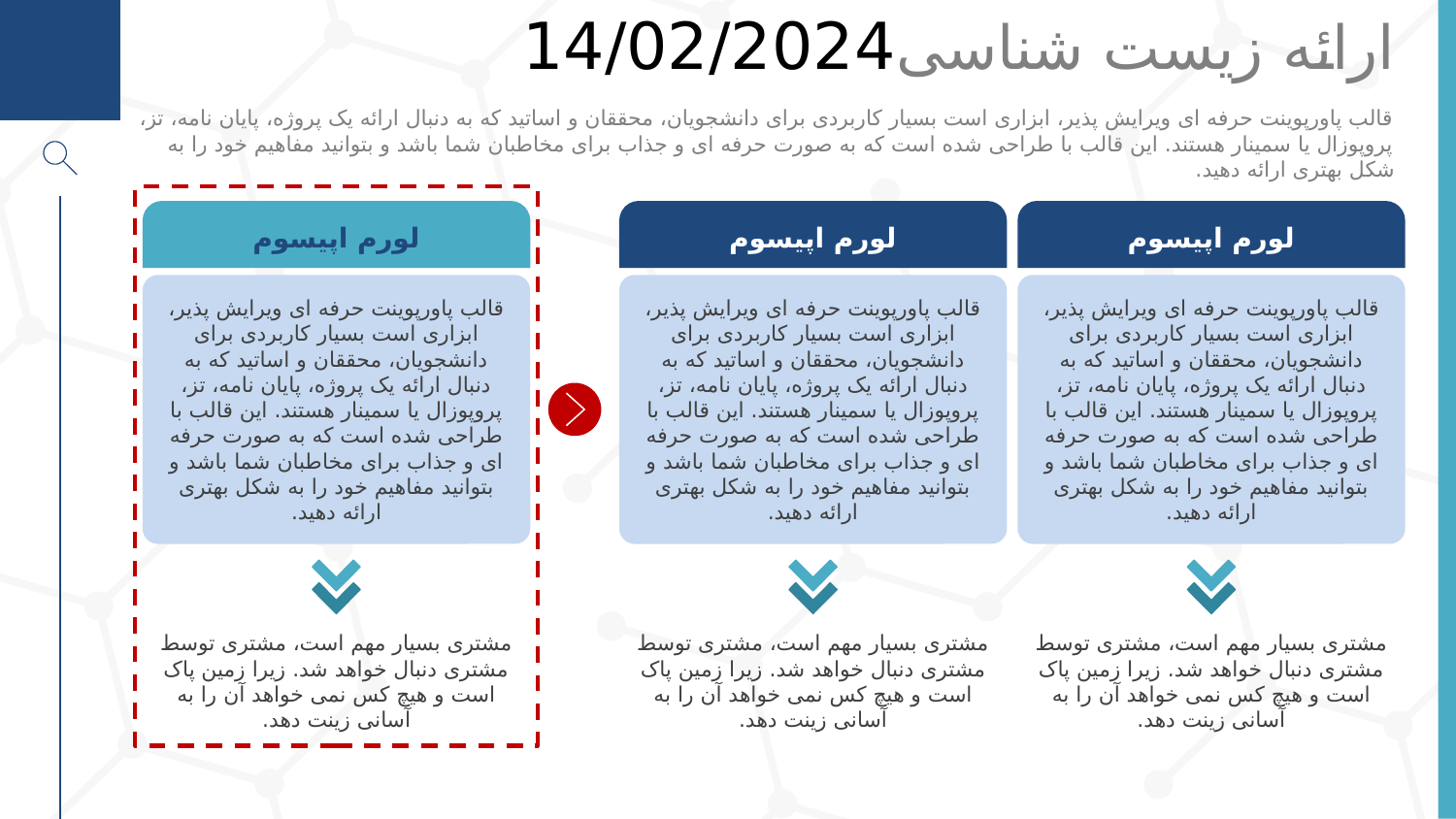

ارائه زیست شناسی14/02/2024

قالب پاورپوینت حرفه ای ویرایش پذیر، ابزاری است بسیار کاربردی برای دانشجویان، محققان و اساتید که به دنبال ارائه یک پروژه، پایان نامه، تز، پروپوزال یا سمینار هستند. این قالب با طراحی شده است که به صورت حرفه ای و جذاب برای مخاطبان شما باشد و بتوانید مفاهیم خود را به شکل بهتری ارائه دهید.

لورم اپیسوم
لورم اپیسوم
لورم اپیسوم
قالب پاورپوینت حرفه ای ویرایش پذیر، ابزاری است بسیار کاربردی برای دانشجویان، محققان و اساتید که به دنبال ارائه یک پروژه، پایان نامه، تز، پروپوزال یا سمینار هستند. این قالب با طراحی شده است که به صورت حرفه ای و جذاب برای مخاطبان شما باشد و بتوانید مفاهیم خود را به شکل بهتری ارائه دهید.
قالب پاورپوینت حرفه ای ویرایش پذیر، ابزاری است بسیار کاربردی برای دانشجویان، محققان و اساتید که به دنبال ارائه یک پروژه، پایان نامه، تز، پروپوزال یا سمینار هستند. این قالب با طراحی شده است که به صورت حرفه ای و جذاب برای مخاطبان شما باشد و بتوانید مفاهیم خود را به شکل بهتری ارائه دهید.
قالب پاورپوینت حرفه ای ویرایش پذیر، ابزاری است بسیار کاربردی برای دانشجویان، محققان و اساتید که به دنبال ارائه یک پروژه، پایان نامه، تز، پروپوزال یا سمینار هستند. این قالب با طراحی شده است که به صورت حرفه ای و جذاب برای مخاطبان شما باشد و بتوانید مفاهیم خود را به شکل بهتری ارائه دهید.

مشتری بسیار مهم است، مشتری توسط مشتری دنبال خواهد شد. زیرا زمین پاک است و هیچ کس نمی خواهد آن را به آسانی زینت دهد.
مشتری بسیار مهم است، مشتری توسط مشتری دنبال خواهد شد. زیرا زمین پاک است و هیچ کس نمی خواهد آن را به آسانی زینت دهد.
مشتری بسیار مهم است، مشتری توسط مشتری دنبال خواهد شد. زیرا زمین پاک است و هیچ کس نمی خواهد آن را به آسانی زینت دهد.